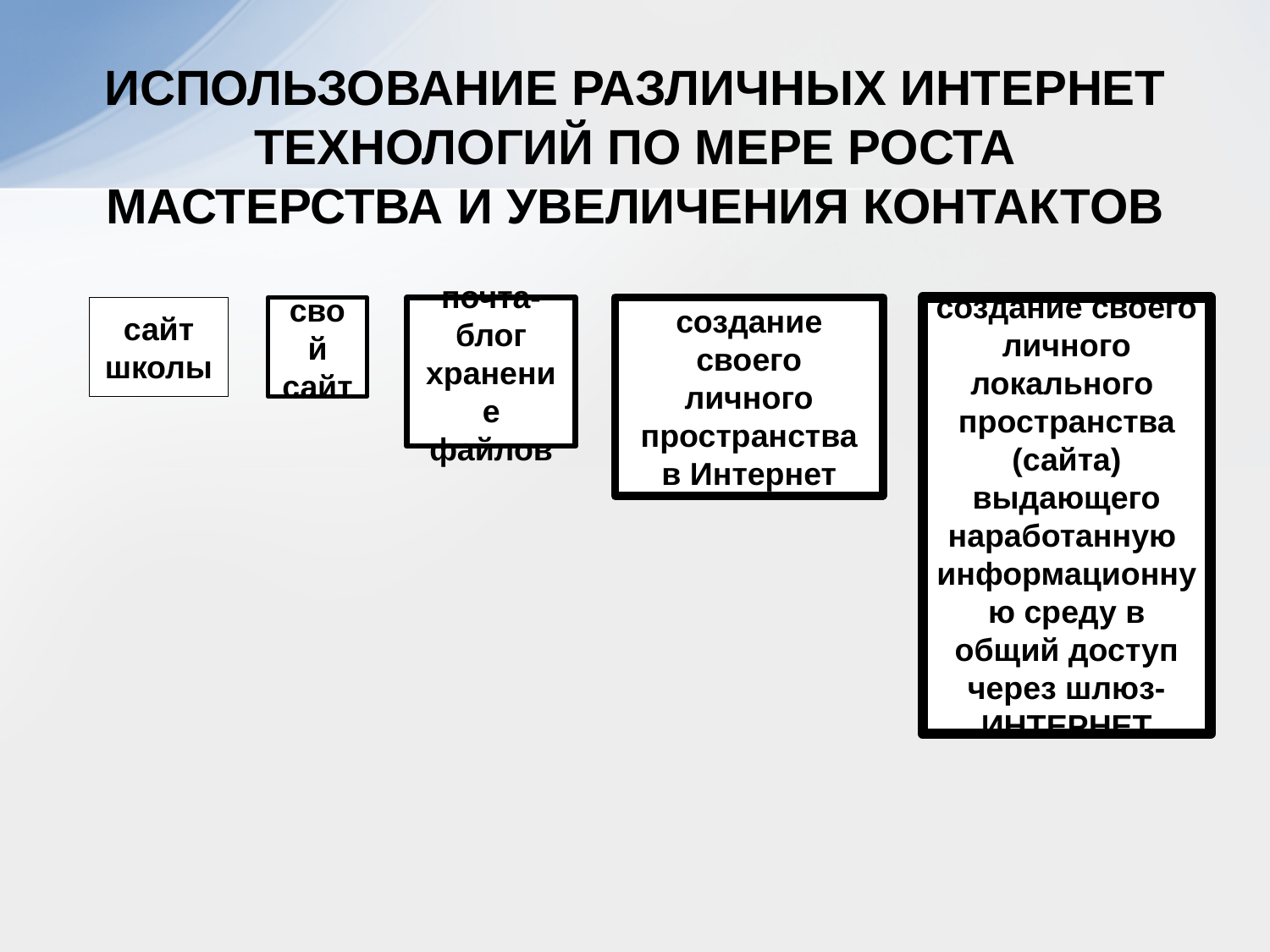

Использование различных интернет технологий по мере роста мастерства и увеличения контактов
сайт школы
свой сайт
почта-
блог
хранение файлов
создание своего личного пространства в Интернет
создание своего личного локального  пространства (сайта) выдающего наработанную  информационную среду в общий доступ через шлюз-ИНТЕРНЕТ